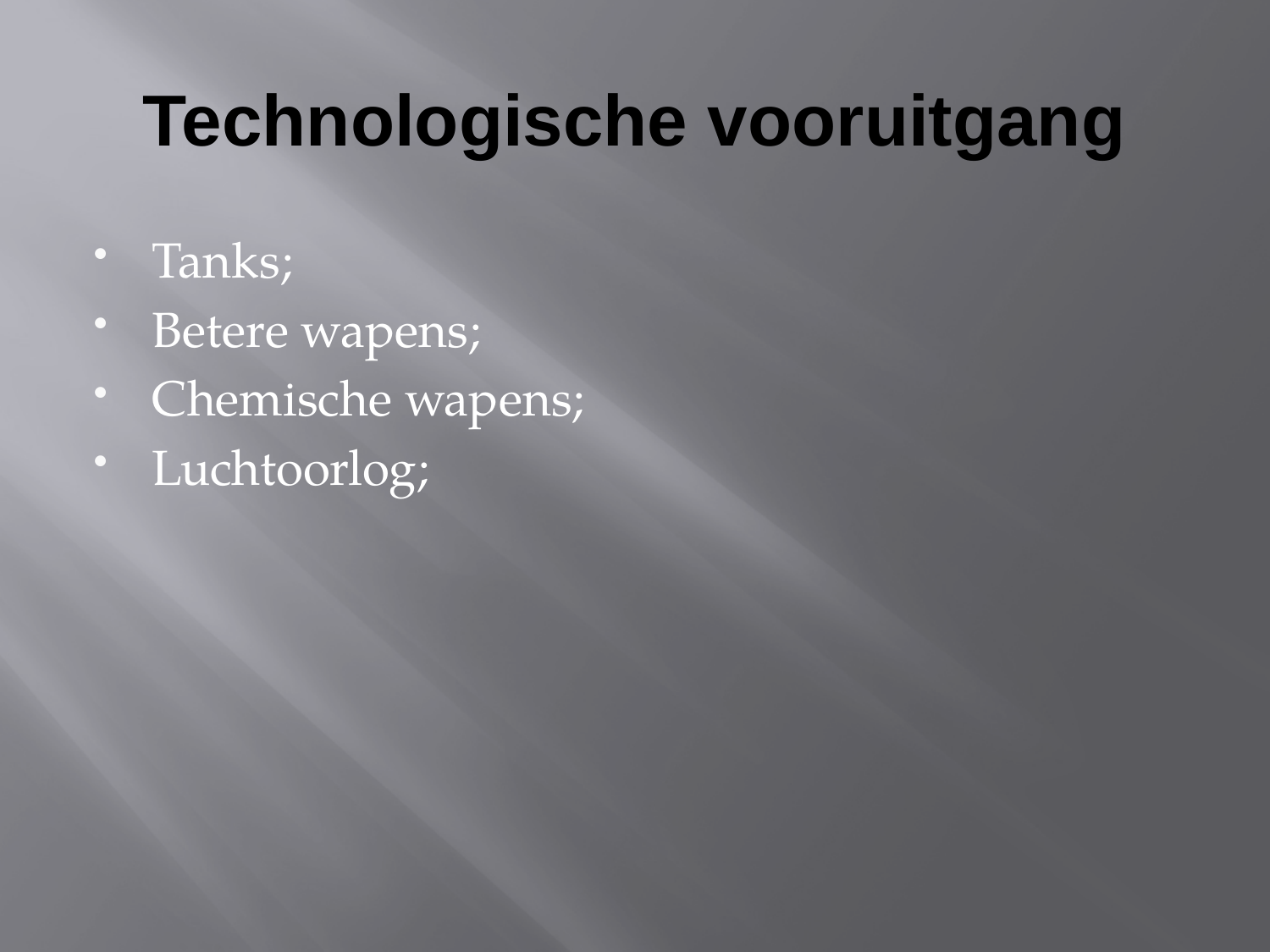

# Technologische vooruitgang
Tanks;
Betere wapens;
Chemische wapens;
Luchtoorlog;